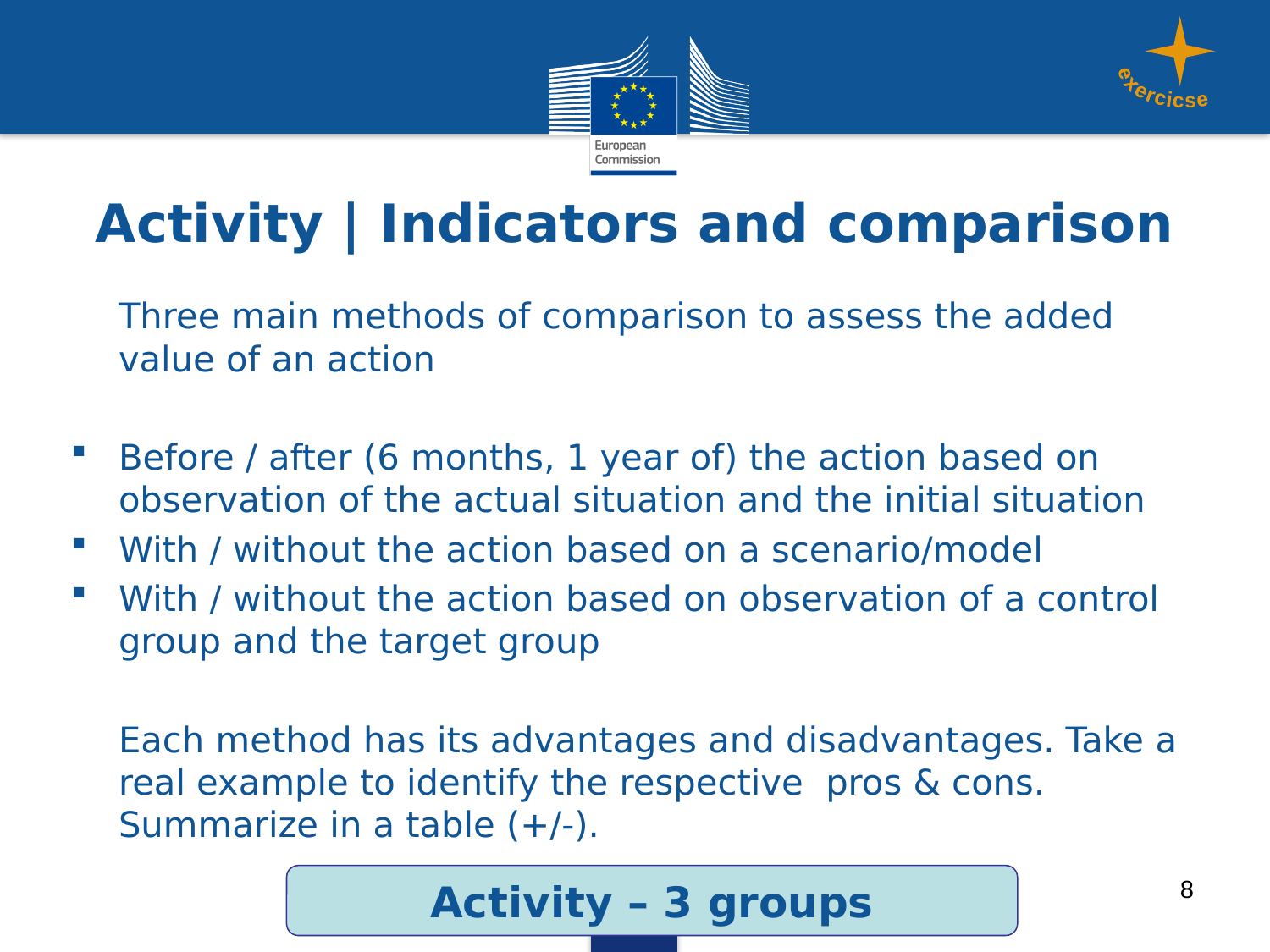

exercicse
Activity | Indicators and comparison
	Three main methods of comparison to assess the added value of an action

Before / after (6 months, 1 year of) the action based on observation of the actual situation and the initial situation
With / without the action based on a scenario/model
With / without the action based on observation of a control group and the target group

	Each method has its advantages and disadvantages. Take a real example to identify the respective  pros & cons. Summarize in a table (+/-).
Activity – 3 groups
8